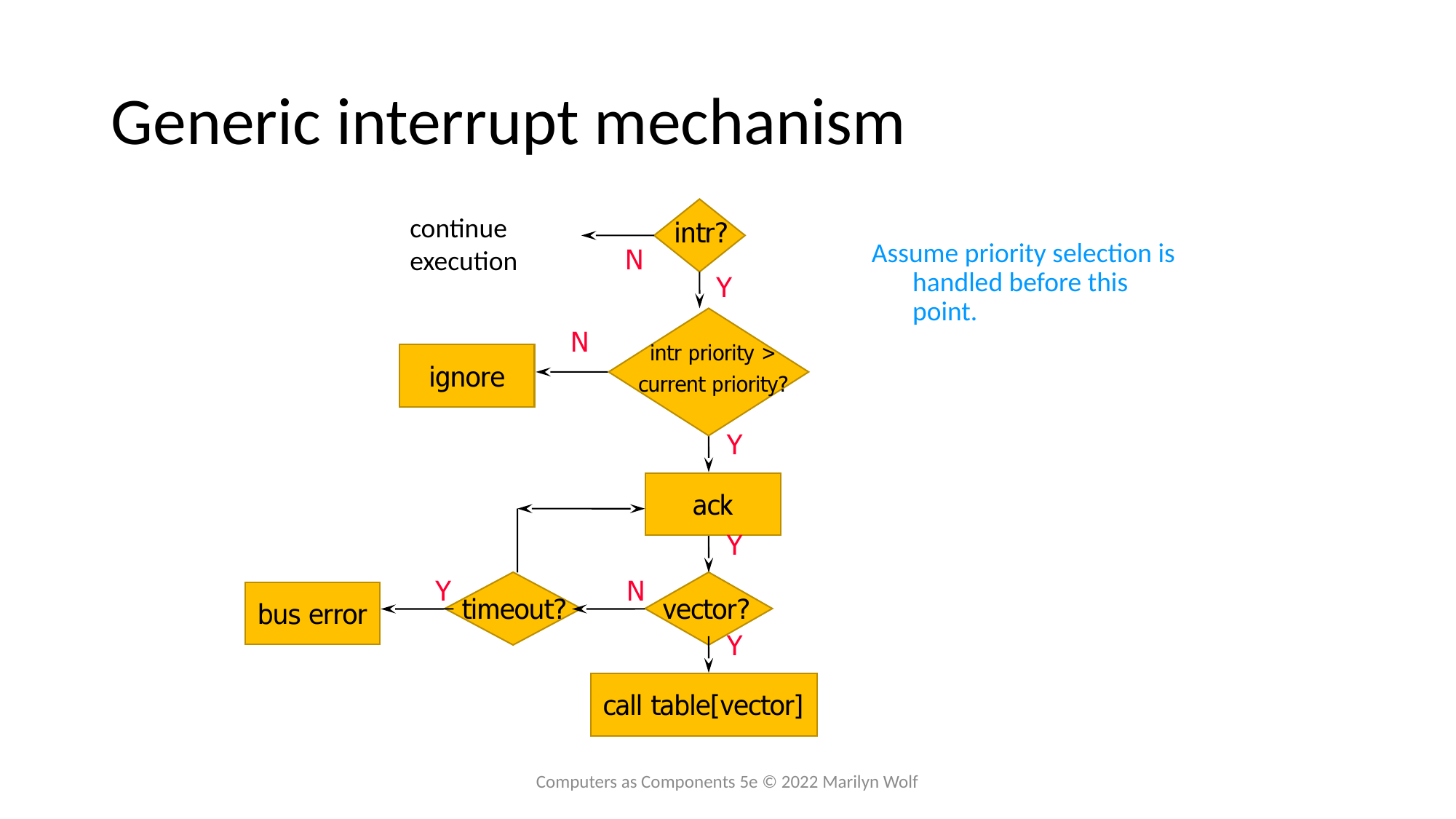

# Generic interrupt mechanism

continue
execution
intr?

Assume priority selection is handled before this point.
N

Y

N
intr priority >
current priority?
ignore

Y

ack

Y

Y
N
bus error
timeout?
vector?

Y

call table[vector]
Computers as Components 5e © 2022 Marilyn Wolf